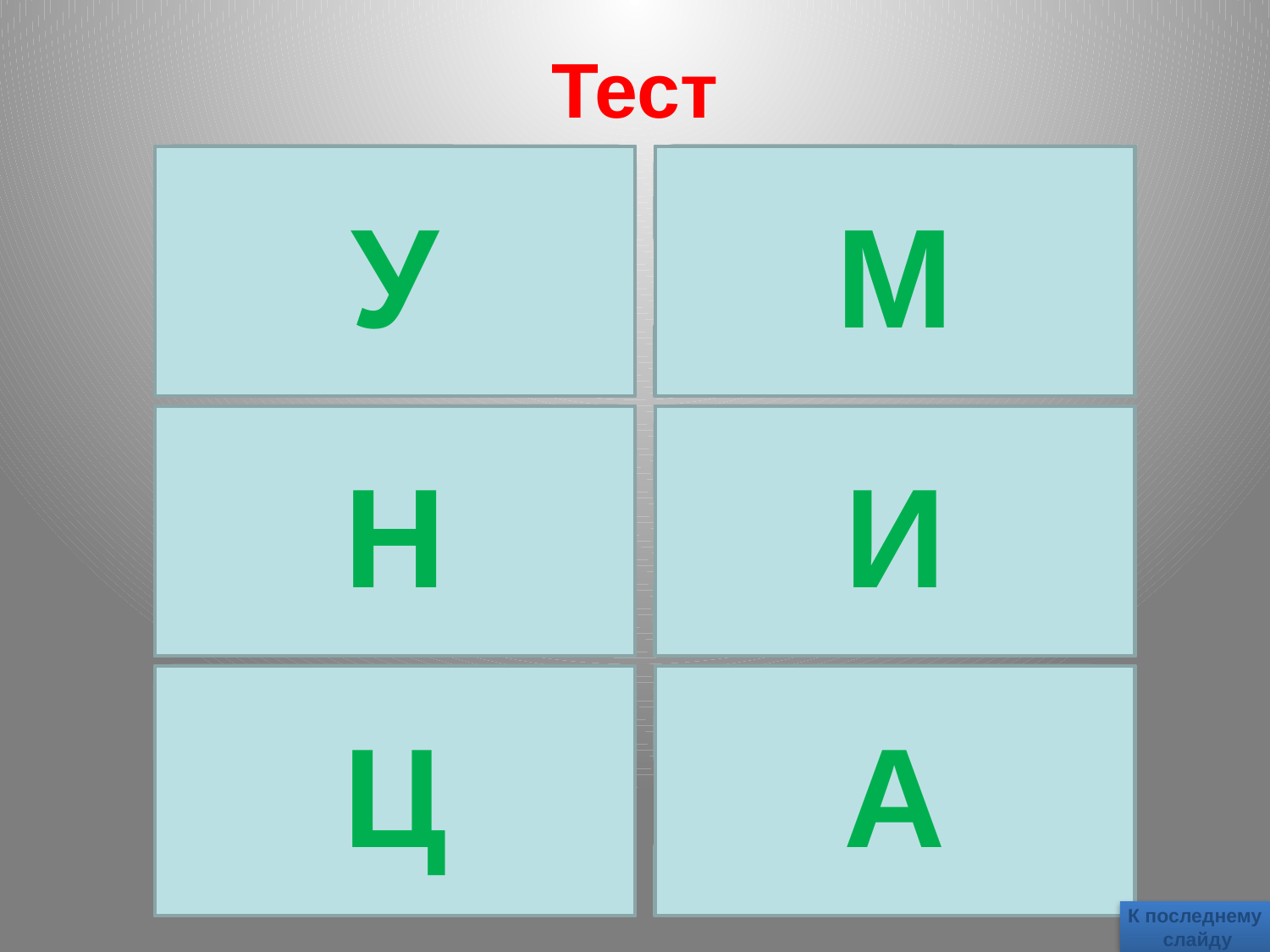

# Тест
НОД (48; 84)
Верно!
У
НОК (45; 30)
Верно!
М
Ответы:
Ответы:
12
6
4
15
90
60
НОД  (80; 64)
Верно!
Н
НОК  (25; 15)
Верно!
И
Ответы:
Ответы:
20
16
32
375
5
75
НОД  (72; 120)
Верно!
Ц
НОК  (16; 24)
Верно!
А
Ответы:
Ответы:
24
12
72
16
48
72
К последнему
 слайду